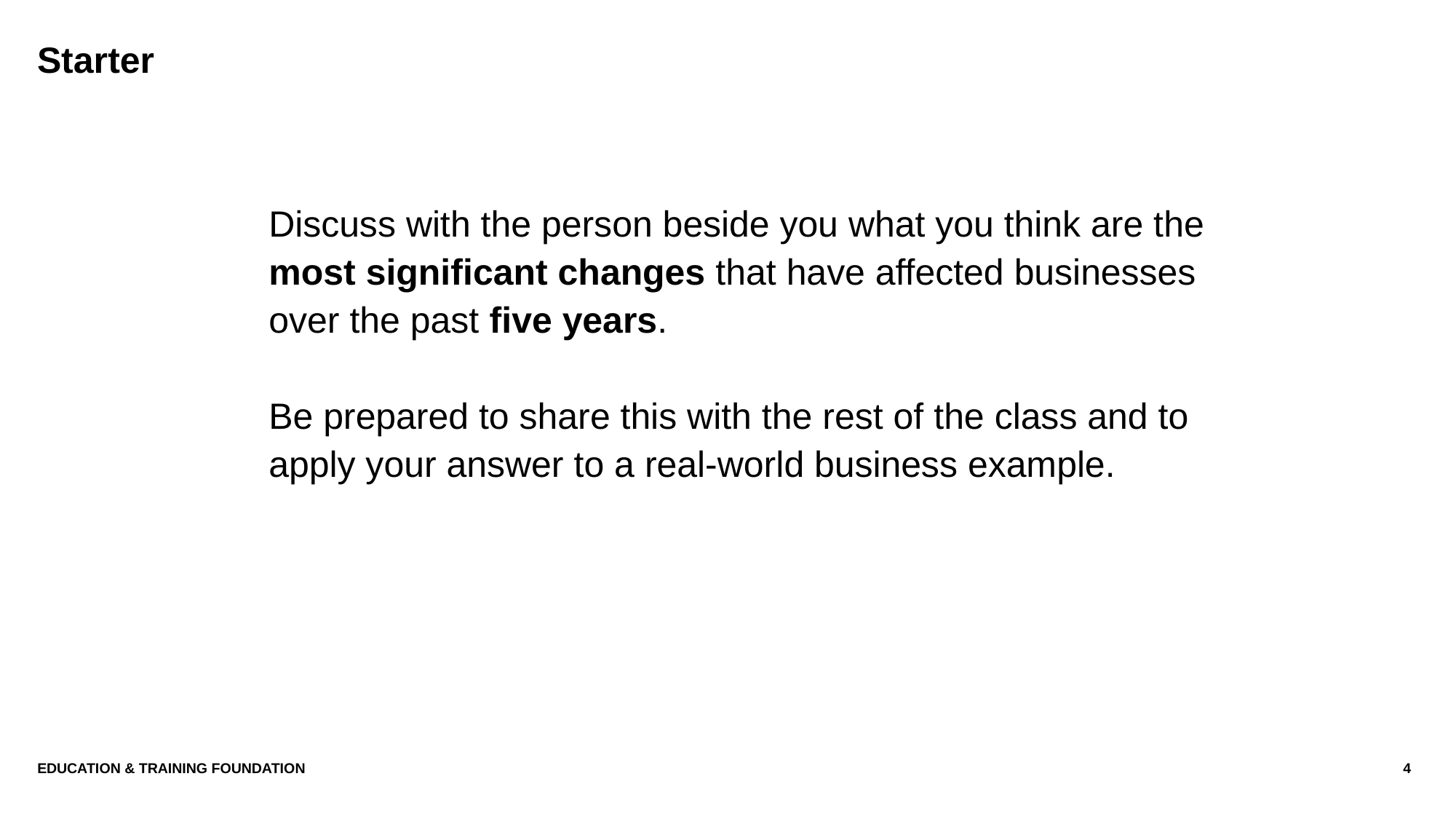

# Starter
Discuss with the person beside you what you think are the most significant changes that have affected businesses over the past five years.

Be prepared to share this with the rest of the class and to  apply your answer to a real-world business example.

Education & Training Foundation
4